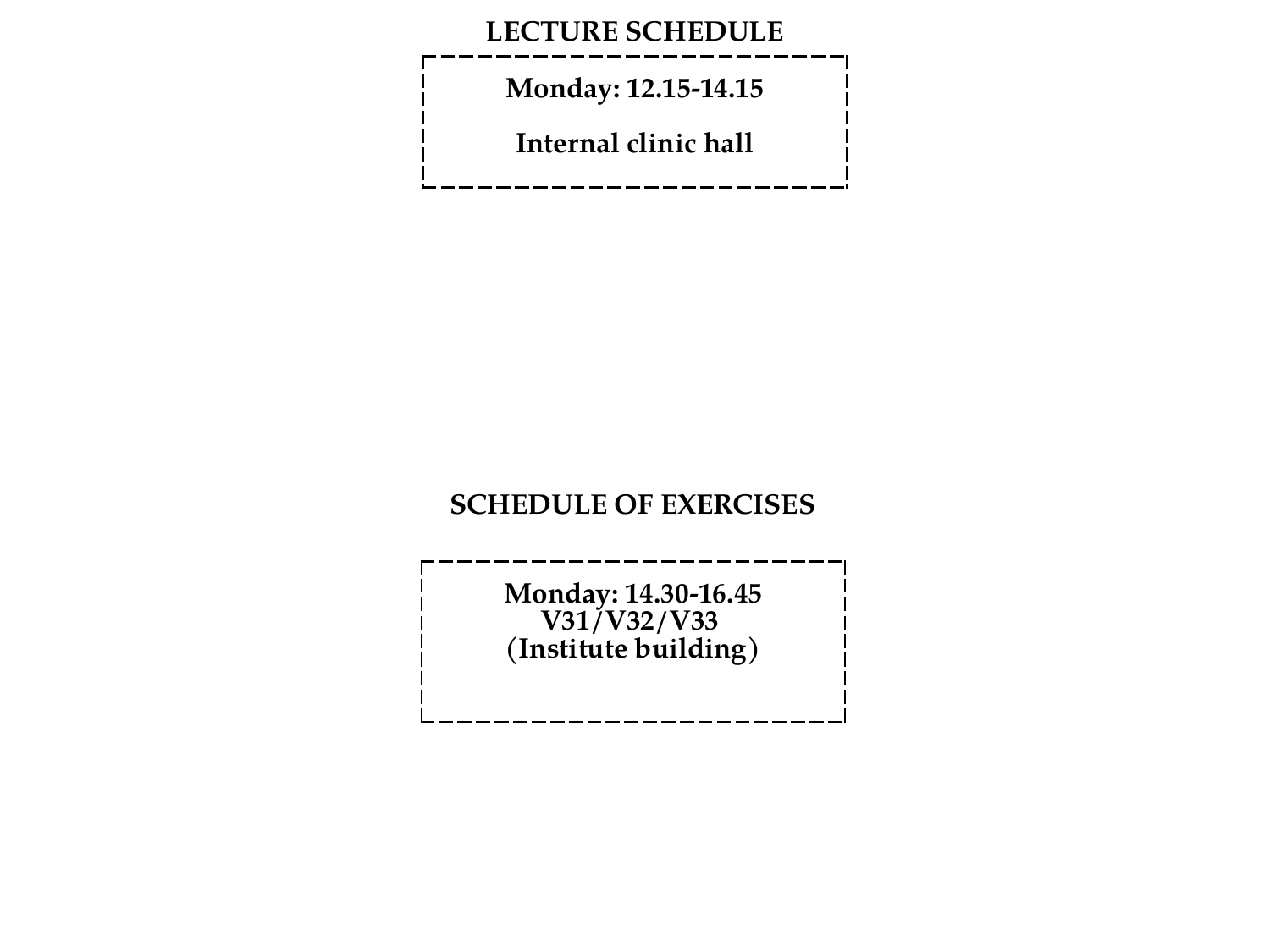

LECTURE SCHEDULE
| Monday: 12.15-14.15 Internal clinic hall |
| --- |
SCHEDULE OF EXERCISES
| Monday: 14.30-16.45 V31/V32/V33 (Institute building) |
| --- |